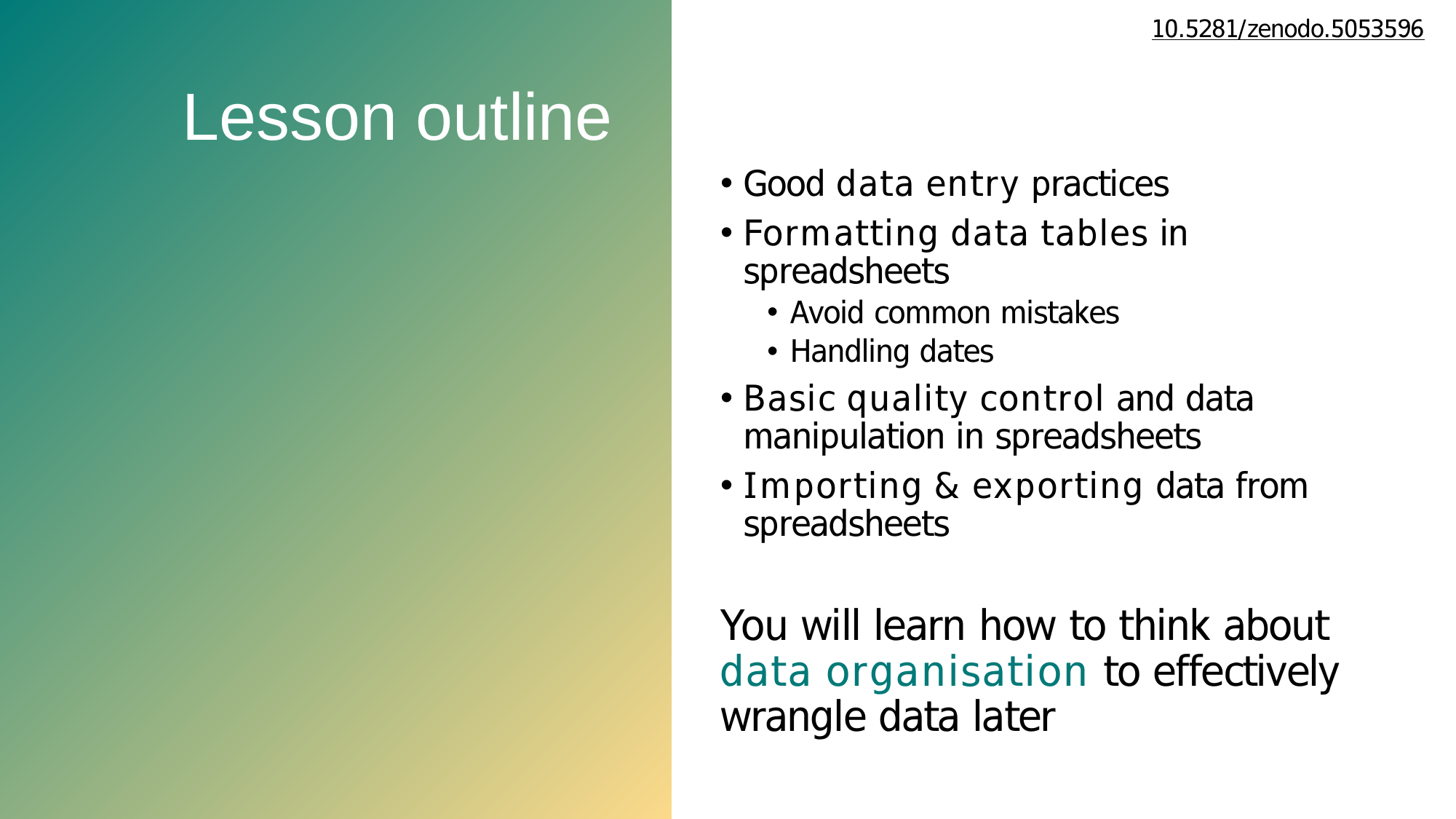

10.5281/zenodo.5053596
Content
Lesson outline
Good data entry practices
Formatting data tables in spreadsheets
Avoid common mistakes
Handling dates
Basic quality control and data manipulation in spreadsheets
Importing & exporting data from spreadsheets

You will learn how to think about data organisation to effectively wrangle data later